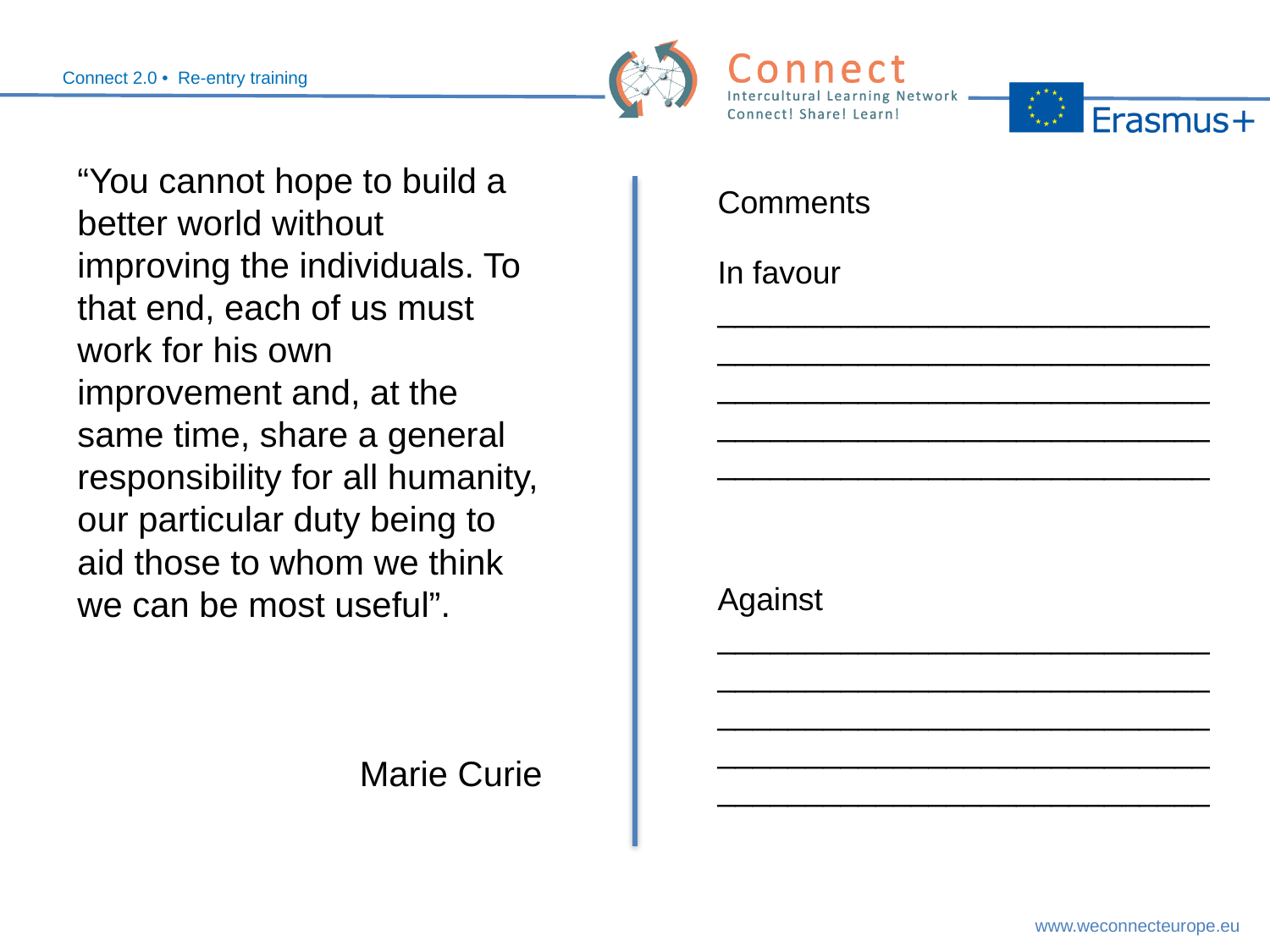

“You cannot hope to build a better world without improving the individuals. To that end, each of us must work for his own improvement and, at the same time, share a general responsibility for all humanity, our particular duty being to aid those to whom we think we can be most useful”.

Marie Curie
Comments
In favour
____________________________________________________________________________________________________________________________________________
Against
____________________________________________________________________________________________________________________________________________